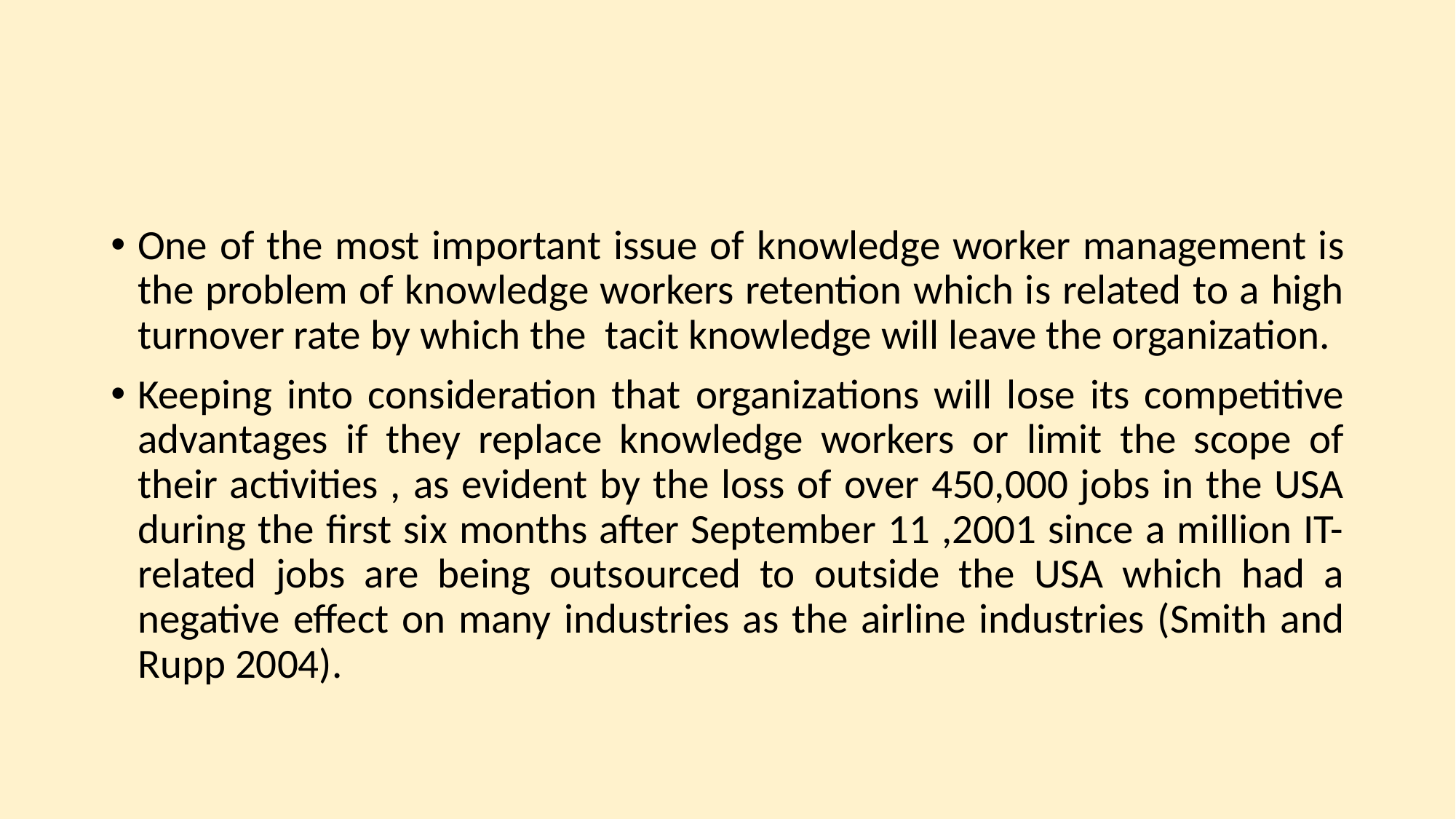

#
One of the most important issue of knowledge worker management is the problem of knowledge workers retention which is related to a high turnover rate by which the  tacit knowledge will leave the organization.
Keeping into consideration that organizations will lose its competitive advantages if they replace knowledge workers or limit the scope of their activities , as evident by the loss of over 450,000 jobs in the USA during the first six months after September 11 ,2001 since a million IT-related jobs are being outsourced to outside the USA which had a negative effect on many industries as the airline industries (Smith and Rupp 2004).